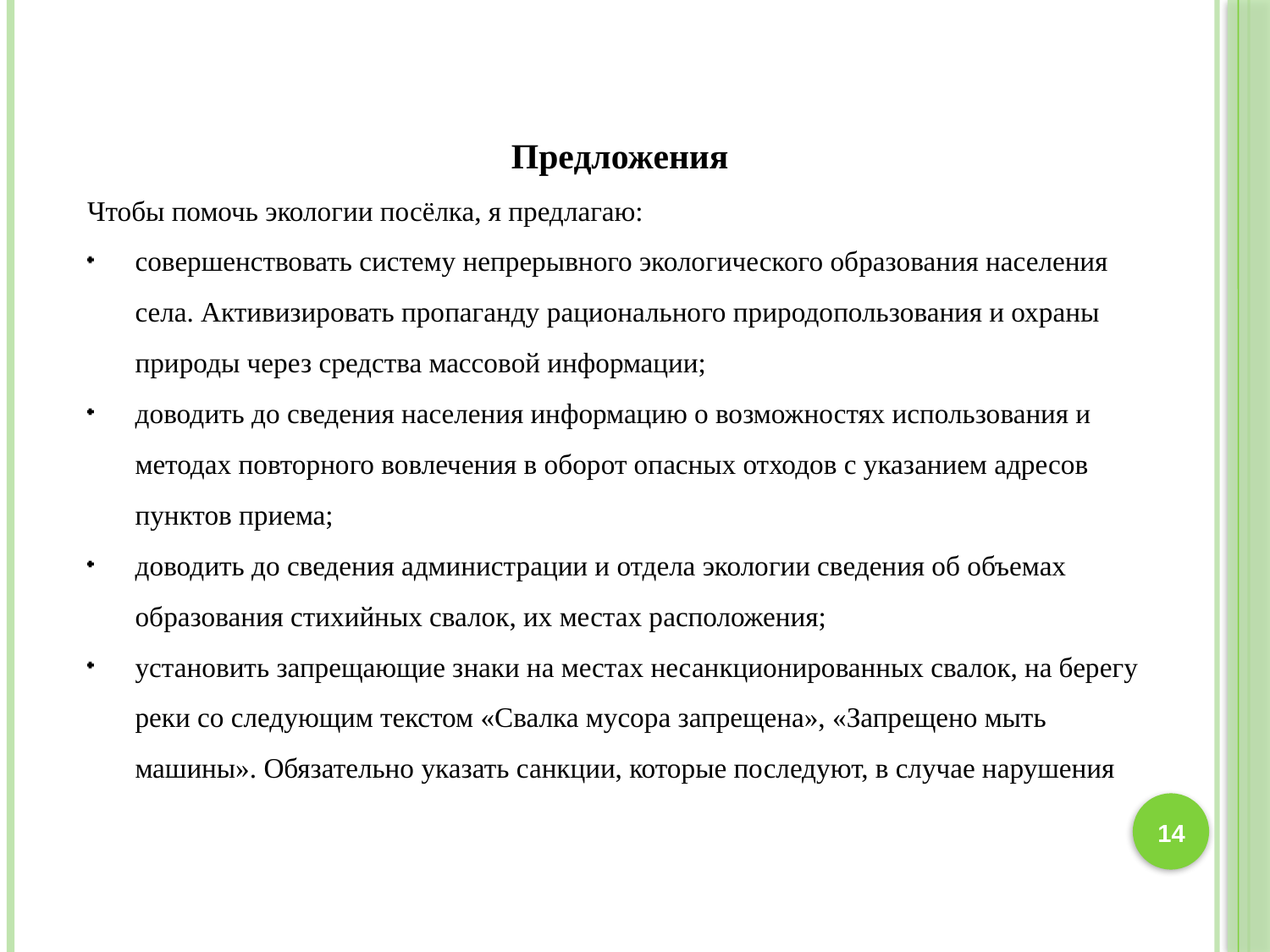

Предложения
Чтобы помочь экологии посёлка, я предлагаю:
совершенствовать систему непрерывного экологического образования населения села. Активизировать пропаганду рационального природопользования и охраны природы через средства массовой информации;
доводить до сведения населения информацию о возможностях использования и методах повторного вовлечения в оборот опасных отходов с указанием адресов пунктов приема;
доводить до сведения администрации и отдела экологии сведения об объемах образования стихийных свалок, их местах расположения;
установить запрещающие знаки на местах несанкционированных свалок, на берегу реки со следующим текстом «Свалка мусора запрещена», «Запрещено мыть машины». Обязательно указать санкции, которые последуют, в случае нарушения

14